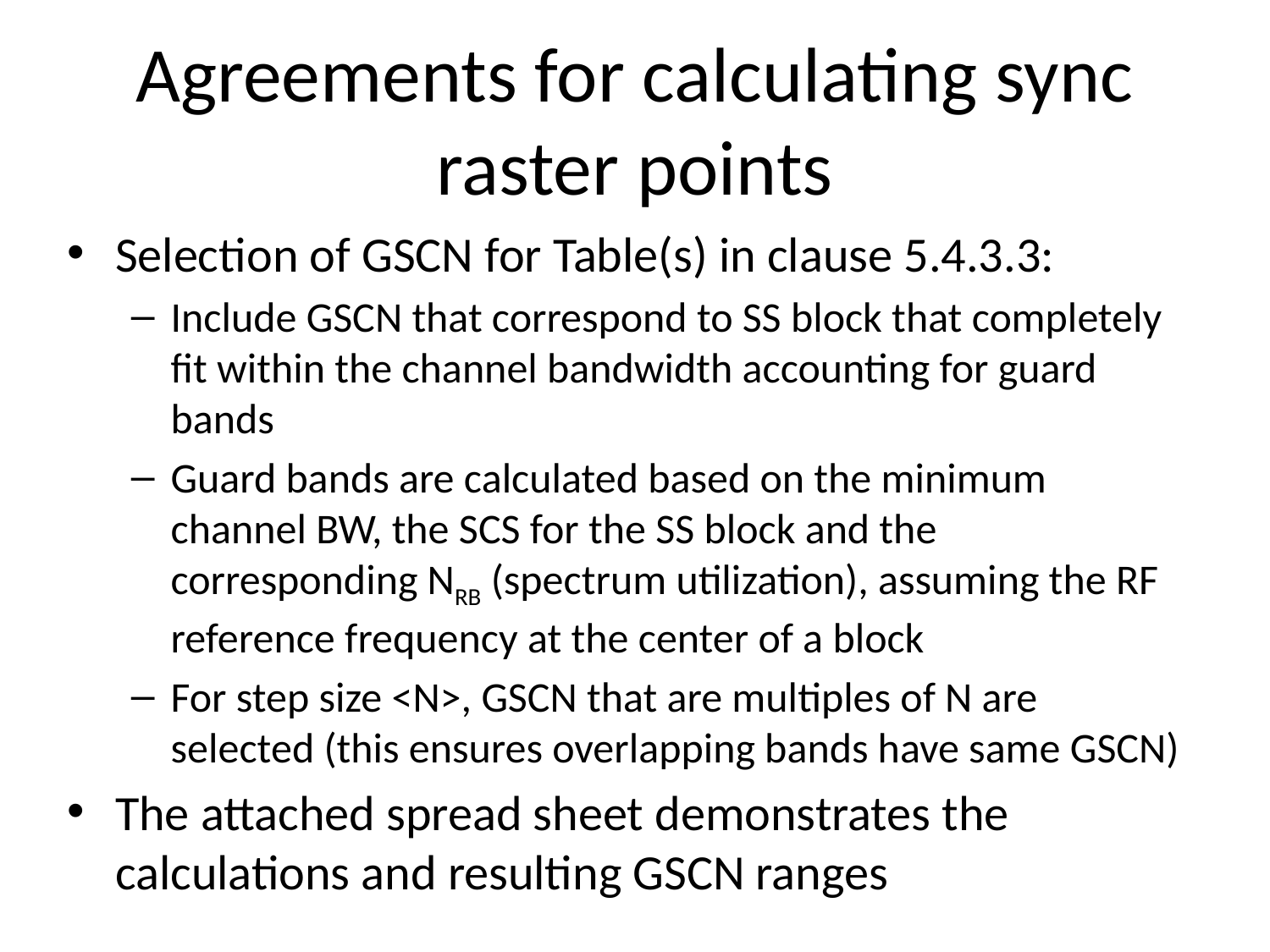

# Agreements for calculating sync raster points

Selection of GSCN for Table(s) in clause 5.4.3.3:
Include GSCN that correspond to SS block that completely fit within the channel bandwidth accounting for guard bands
Guard bands are calculated based on the minimum channel BW, the SCS for the SS block and the corresponding NRB (spectrum utilization), assuming the RF reference frequency at the center of a block
For step size <N>, GSCN that are multiples of N are selected (this ensures overlapping bands have same GSCN)
The attached spread sheet demonstrates the calculations and resulting GSCN ranges